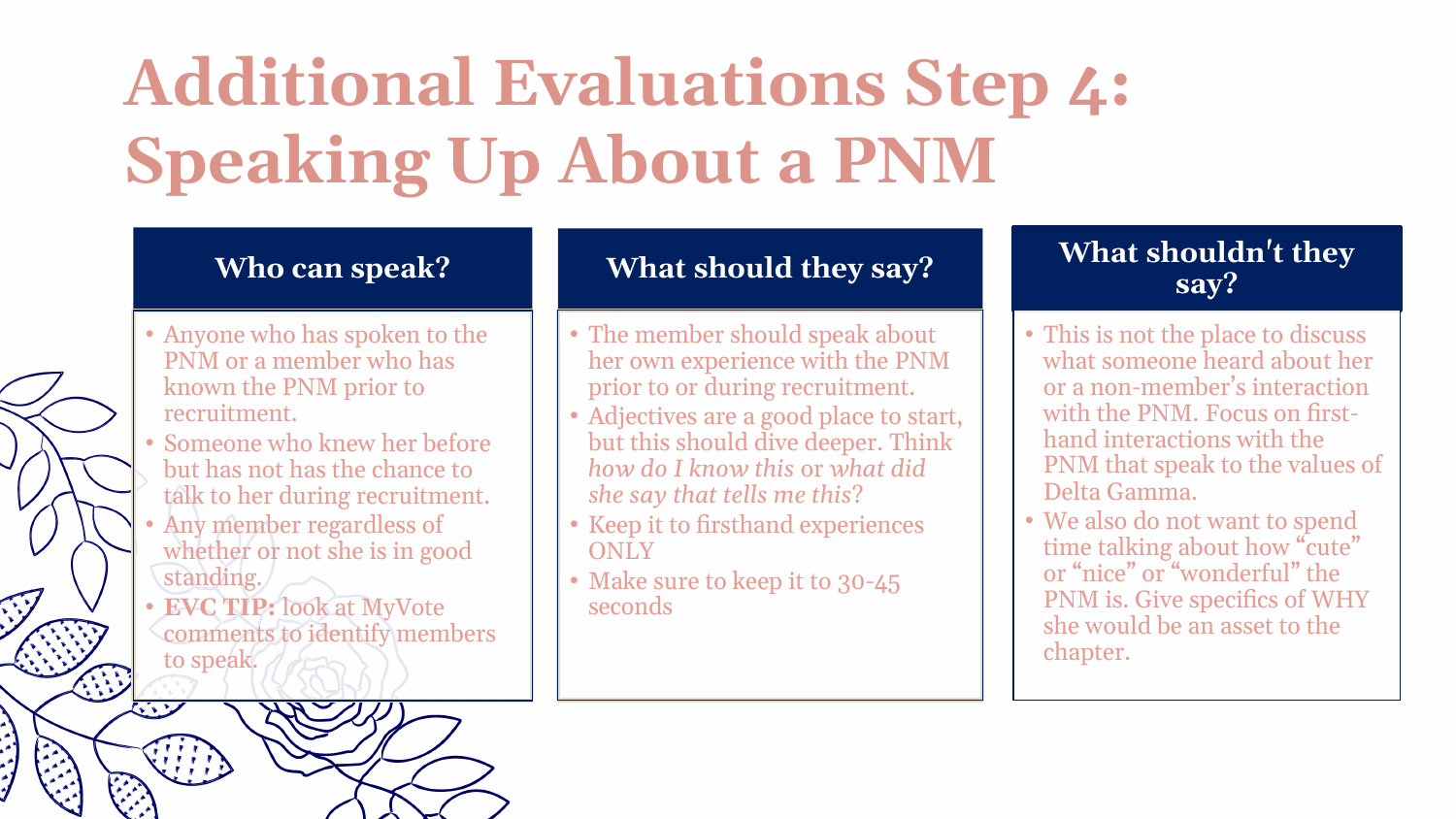

Additional Evaluations Step 4: Speaking Up About a PNM
Who can speak?

What should they say?

What shouldn't they say?

The member should speak about her own experience with the PNM prior to or during recruitment.
Adjectives are a good place to start, but this should dive deeper. Think how do I know this or what did she say that tells me this?
Keep it to firsthand experiences ONLY
Make sure to keep it to 30-45 seconds

This is not the place to discuss what someone heard about her or a non-member’s interaction with the PNM. Focus on first-hand interactions with the PNM that speak to the values of Delta Gamma.
We also do not want to spend time talking about how “cute” or “nice” or “wonderful” the PNM is. Give specifics of WHY she would be an asset to the chapter.

Anyone who has spoken to the PNM or a member who has known the PNM prior to recruitment.
Someone who knew her before but has not has the chance to talk to her during recruitment.
Any member regardless of whether or not she is in good standing.
EVC TIP: look at MyVote comments to identify members to speak.